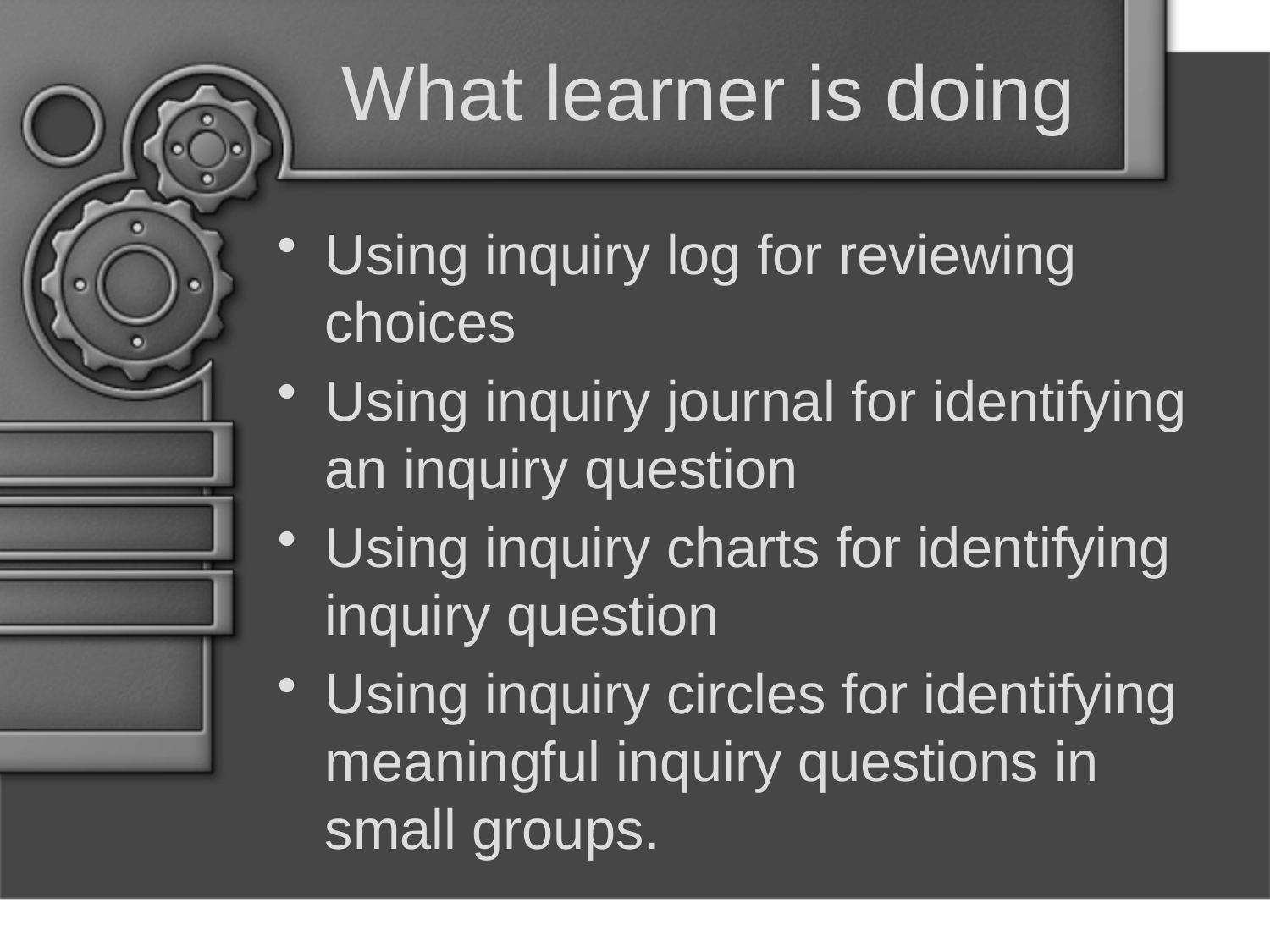

# What learner is doing
Using inquiry log for reviewing choices
Using inquiry journal for identifying an inquiry question
Using inquiry charts for identifying inquiry question
Using inquiry circles for identifying meaningful inquiry questions in small groups.